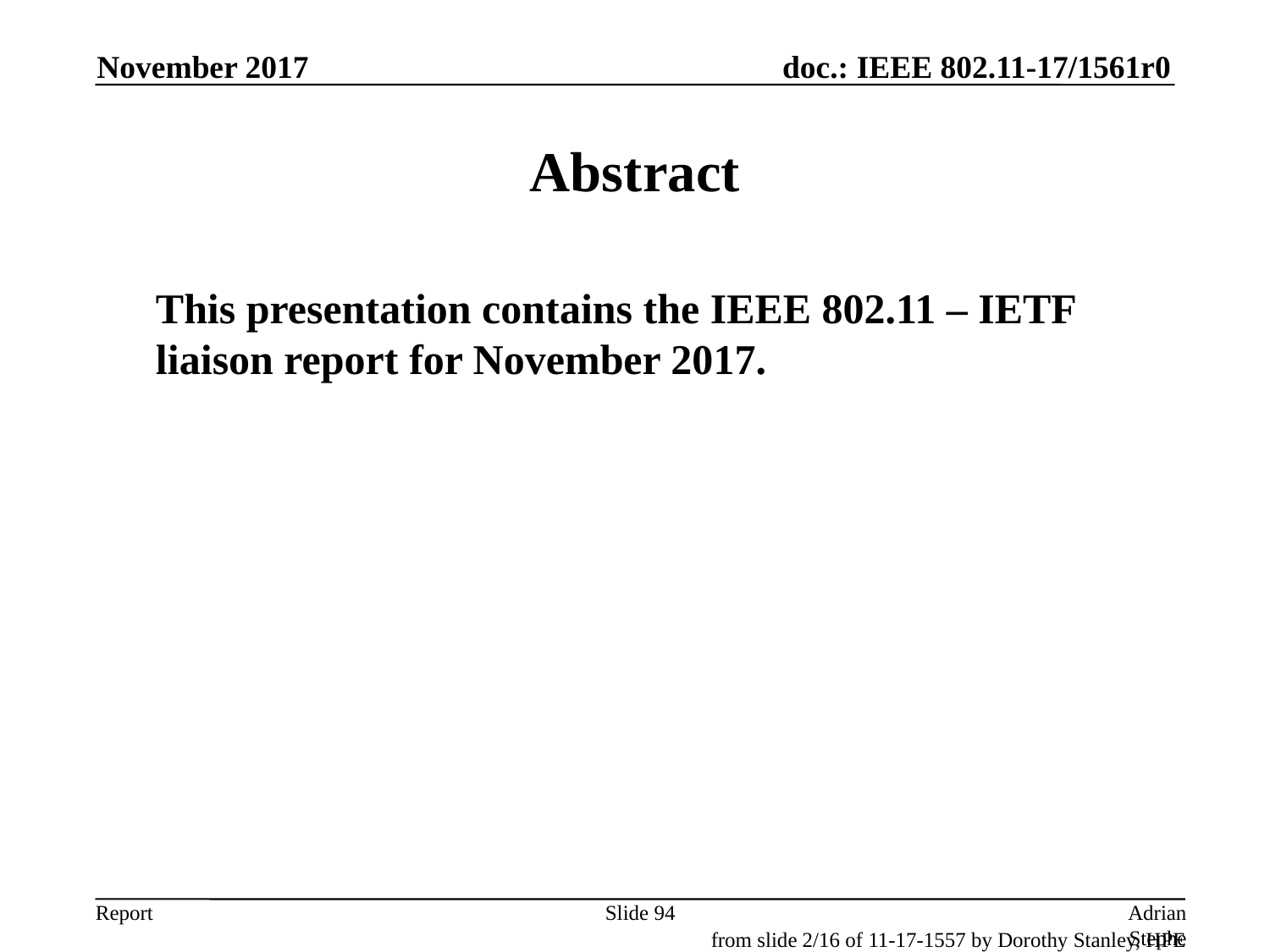

November 2017
# Abstract
	This presentation contains the IEEE 802.11 – IETF liaison report for November 2017.
Slide 94
Adrian Stephens, Intel Corporation
from slide 2/16 of 11-17-1557 by Dorothy Stanley, HPE